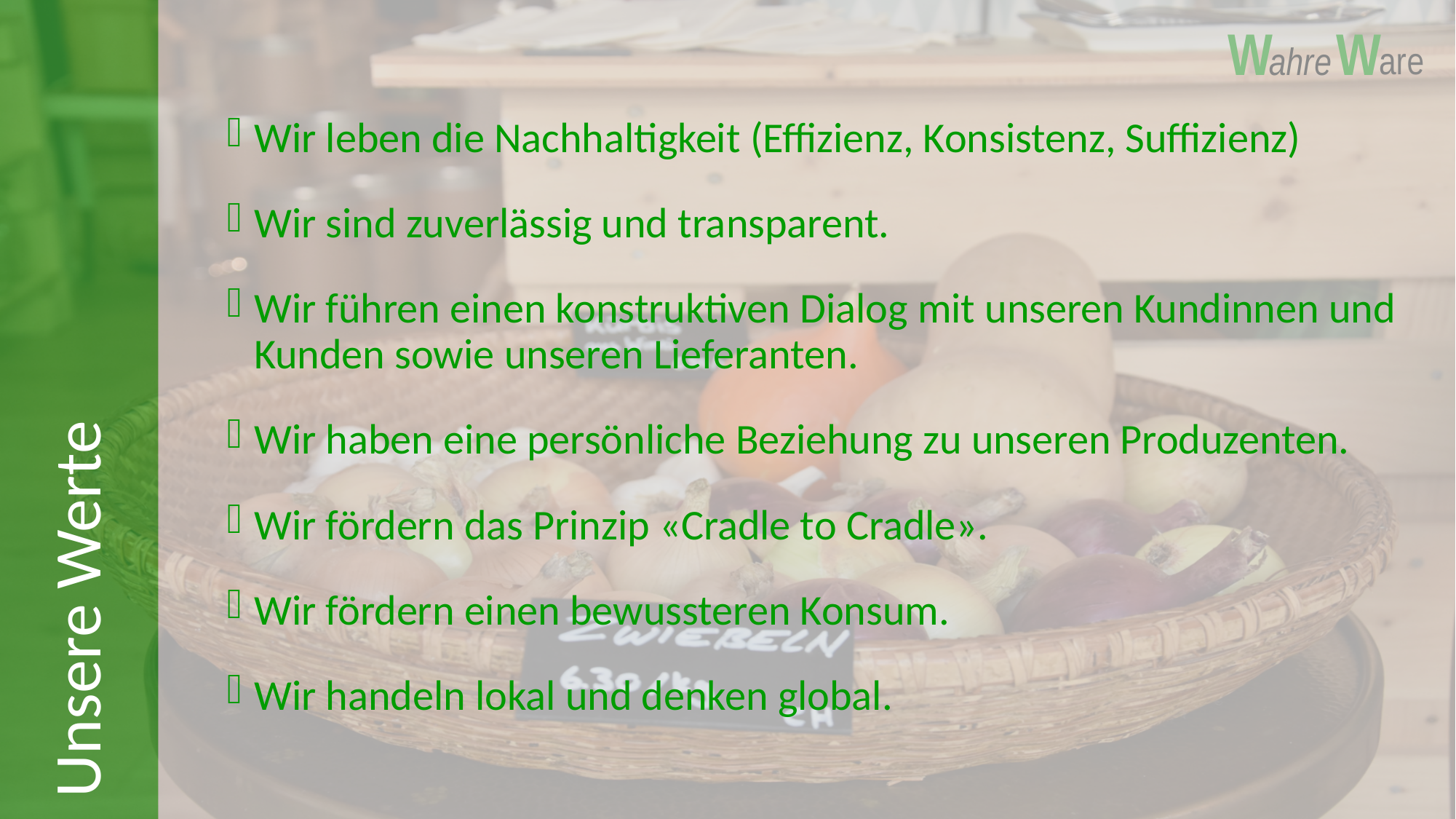

Wir leben die Nachhaltigkeit (Effizienz, Konsistenz, Suffizienz)
Wir sind zuverlässig und transparent.
Wir führen einen konstruktiven Dialog mit unseren Kundinnen und Kunden sowie unseren Lieferanten.
Wir haben eine persönliche Beziehung zu unseren Produzenten.
Wir fördern das Prinzip «Cradle to Cradle».
Wir fördern einen bewussteren Konsum.
Wir handeln lokal und denken global.
# Unsere Werte